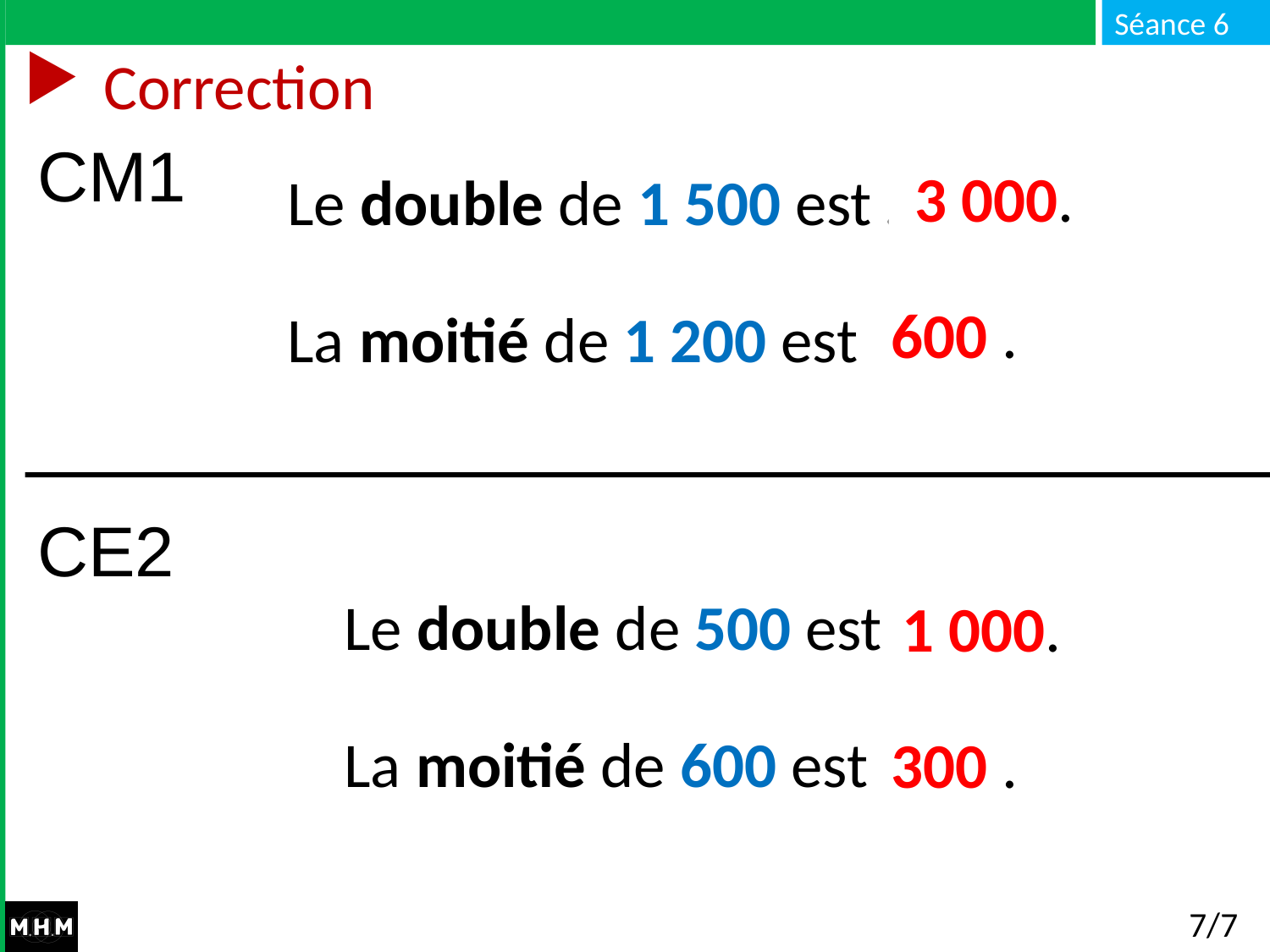

# Correction
CM1
Le double de 1 500 est …

La moitié de 1 200 est …
3 000.
600 .

CE2
Le double de 500 est …

La moitié de 600 est …
1 000.
300 .
7/7